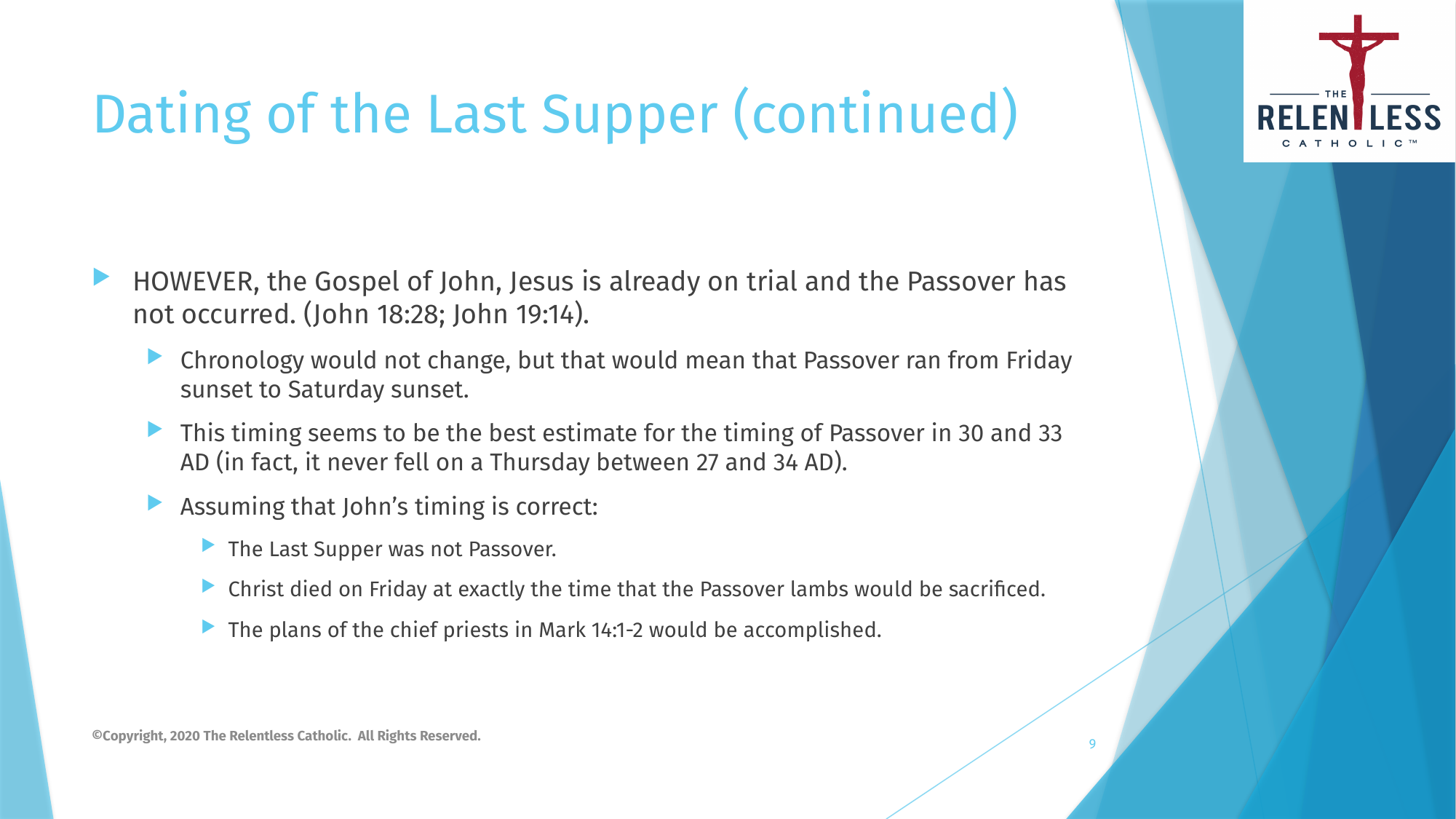

# Dating of the Last Supper (continued)
HOWEVER, the Gospel of John, Jesus is already on trial and the Passover has not occurred. (John 18:28; John 19:14).
Chronology would not change, but that would mean that Passover ran from Friday sunset to Saturday sunset.
This timing seems to be the best estimate for the timing of Passover in 30 and 33 AD (in fact, it never fell on a Thursday between 27 and 34 AD).
Assuming that John’s timing is correct:
The Last Supper was not Passover.
Christ died on Friday at exactly the time that the Passover lambs would be sacrificed.
The plans of the chief priests in Mark 14:1-2 would be accomplished.

©Copyright, 2020 The Relentless Catholic.  All Rights Reserved.

9